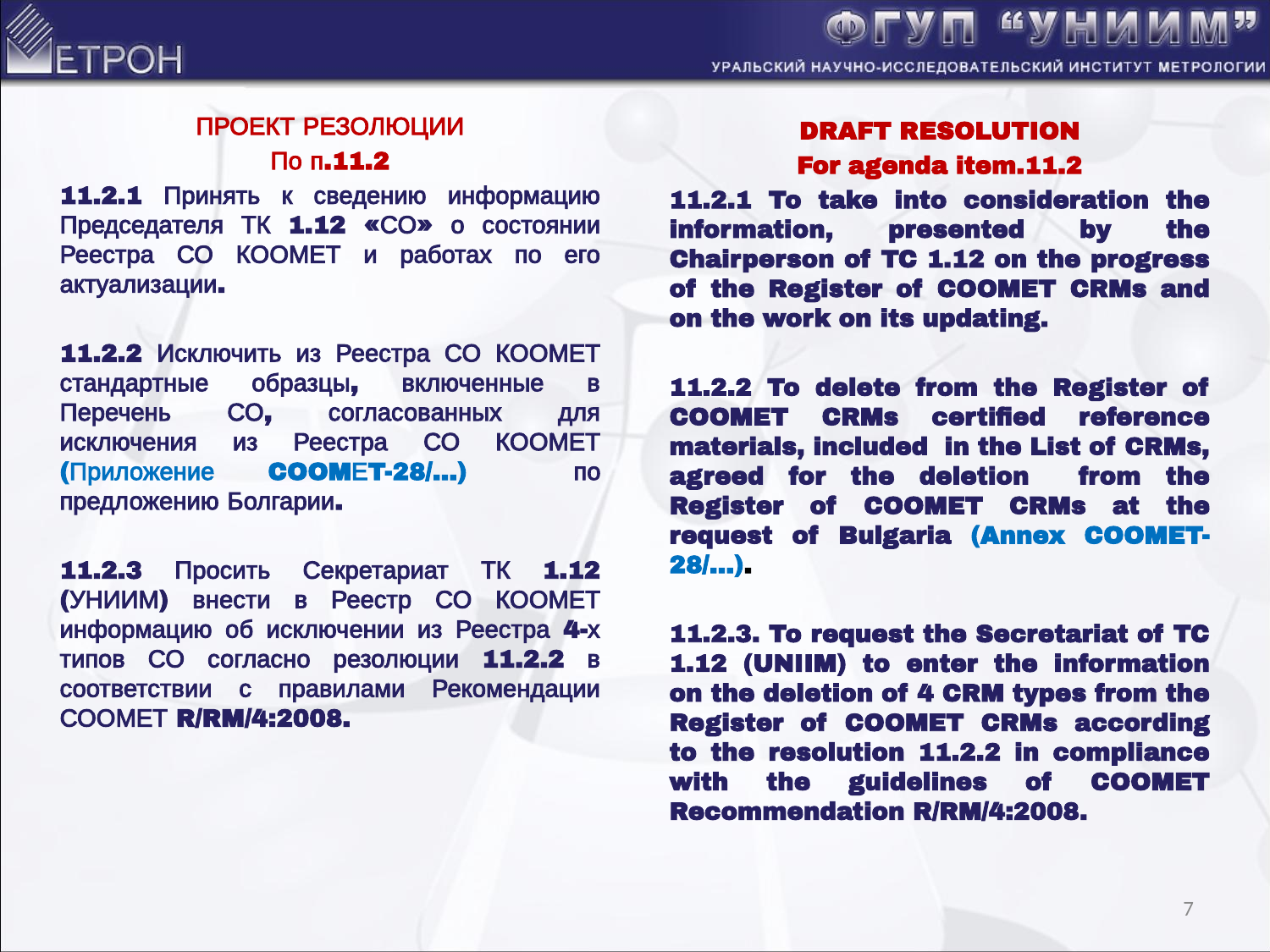

ПРОЕКТ РЕЗОЛЮЦИИ
По п.11.2
11.2.1 Принять к сведению информацию Председателя ТК 1.12 «СО» о состоянии Реестра СО КООМЕТ и работах по его актуализации.

11.2.2 Исключить из Реестра СО КООМЕТ стандартные образцы, включенные в Перечень СО, согласованных для исключения из Реестра СО КООМЕТ (Приложение COOMЕT-28/…)  по предложению Болгарии.

11.2.3 Просить Секретариат ТК 1.12 (УНИИМ) внести в Реестр СО КООМЕТ информацию об исключении из Реестра 4-х типов СО согласно резолюции 11.2.2 в соответствии с правилами Рекомендации СООМЕТ R/RM/4:2008.

DRAFT RESOLUTION
For agenda item.11.2
11.2.1 To take into consideration the information, presented by the Chairperson of TC 1.12 on the progress of the Register of COOMET CRMs and on the work on its updating.

11.2.2 To delete from the Register of COOMET CRMs certified reference materials, included  in the List of CRMs, agreed for the deletion  from the Register of COOMET CRMs at the request of Bulgaria (Annex COOMET-28/…).

11.2.3. To request the Secretariat of TC 1.12 (UNIIM) to enter the information on the deletion of 4 CRM types from the Register of COOMET CRMs according to the resolution 11.2.2 in compliance with the guidelines of COOMET Recommendation R/RM/4:2008.

7